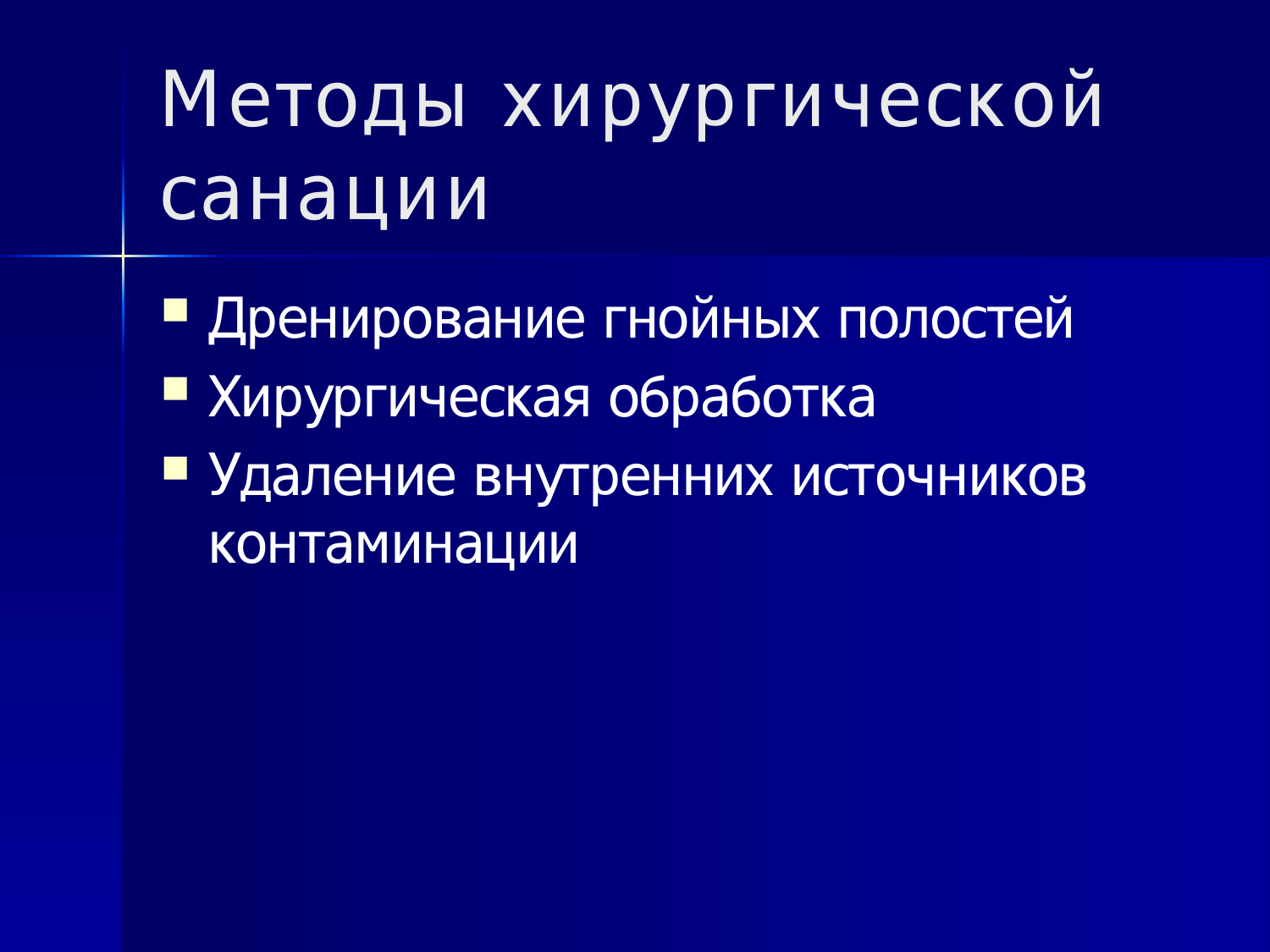

# Методы хирургической санации
Дренирование гнойных полостей
Хирургическая обработка
Удаление внутренних источников контаминации